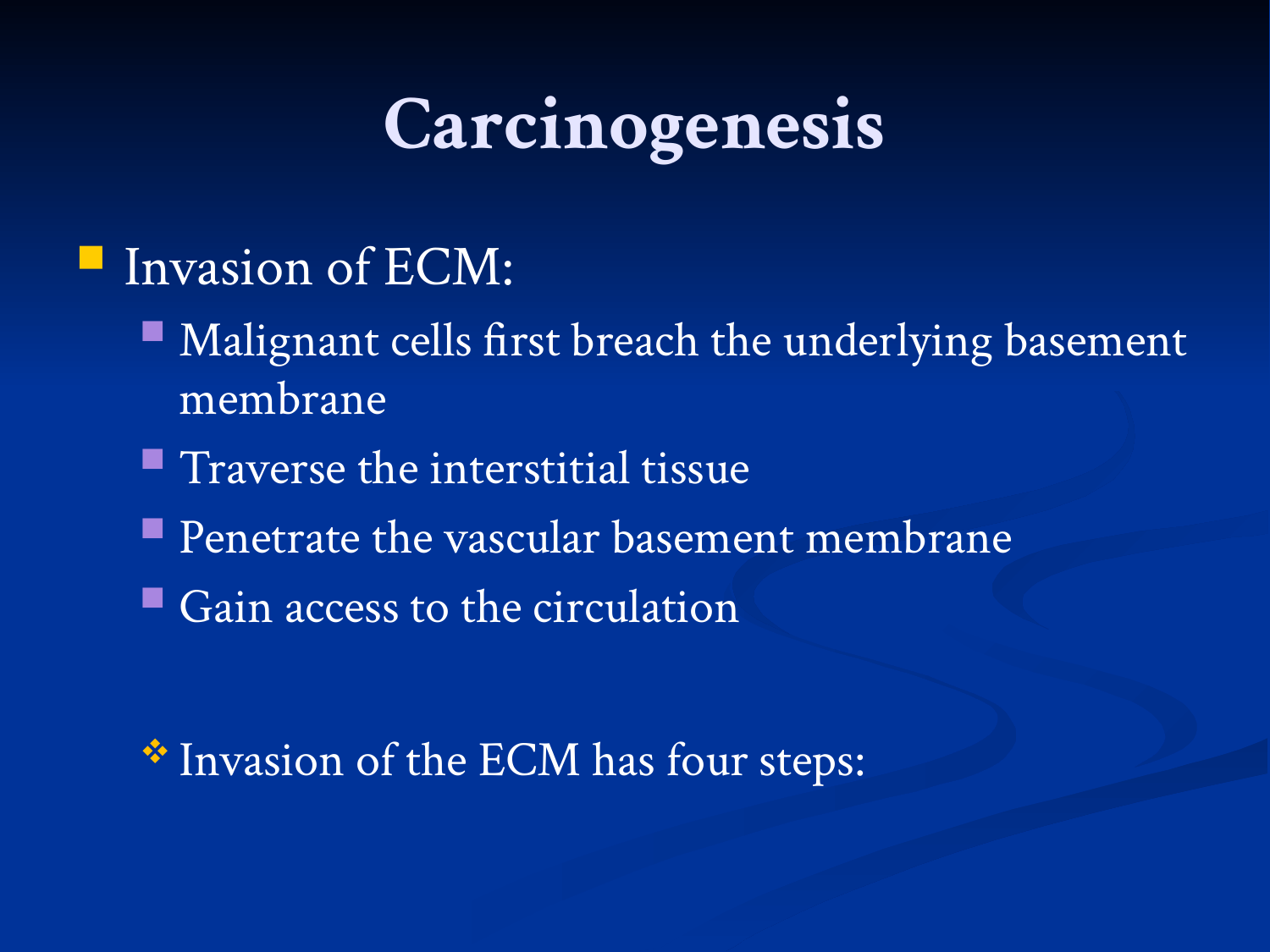

# Carcinogenesis
Invasion of ECM:
Malignant cells first breach the underlying basement membrane
Traverse the interstitial tissue
Penetrate the vascular basement membrane
Gain access to the circulation

Invasion of the ECM has four steps: